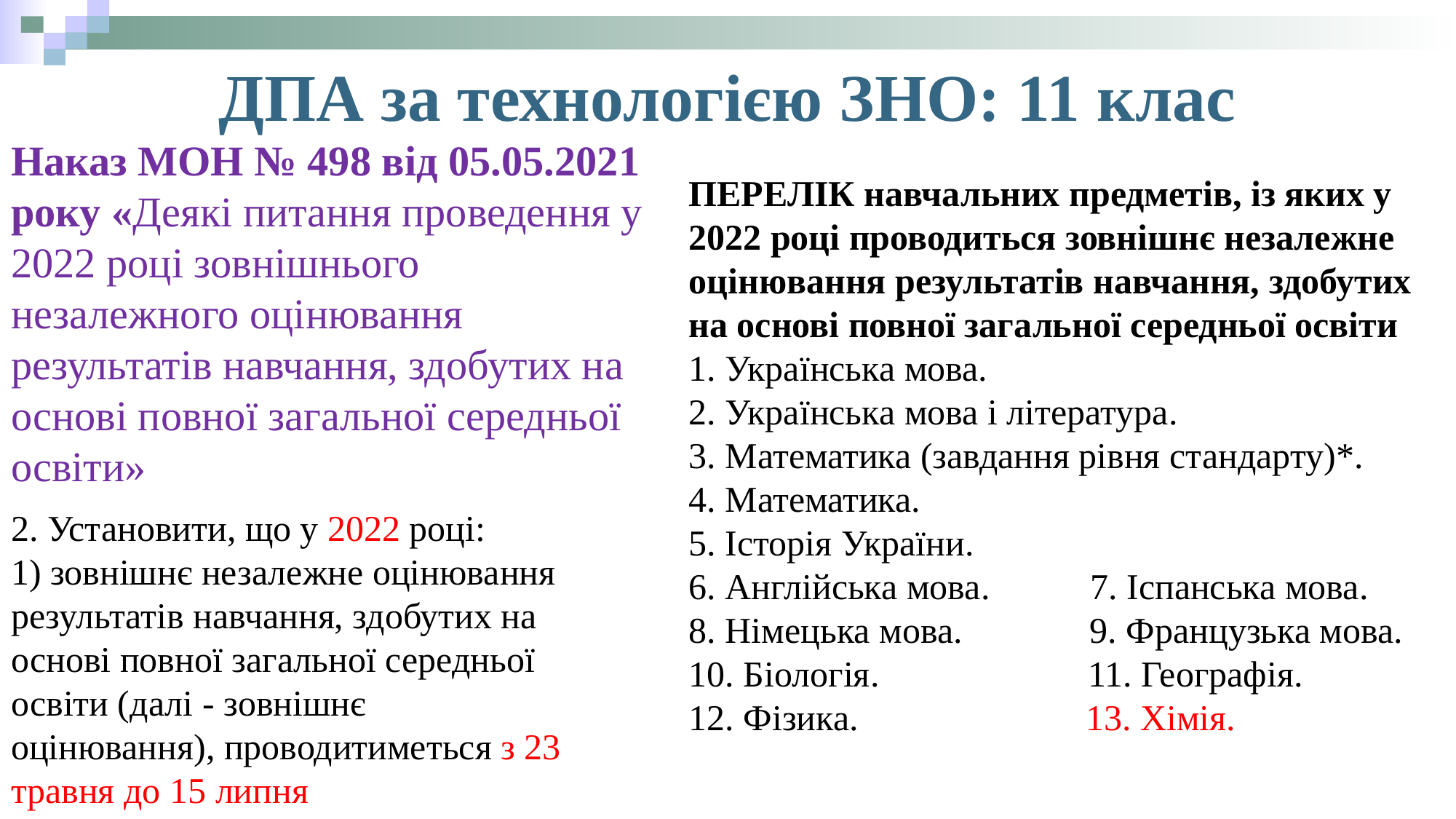

# ДПА за технологією ЗНО: 11 клас
Наказ МОН № 498 від 05.05.2021 року «Деякі питання проведення у 2022 році зовнішнього незалежного оцінювання результатів навчання, здобутих на основі повної загальної середньої освіти»
ПЕРЕЛІК навчальних предметів, із яких у 2022 році проводиться зовнішнє незалежне оцінювання результатів навчання, здобутих на основі повної загальної середньої освіти
1. Українська мова.
2. Українська мова і література.
3. Математика (завдання рівня стандарту)*.
4. Математика.
5. Історія України.
6. Англійська мова.           7. Іспанська мова.
8. Німецька мова.              9. Французька мова.
10. Біологія.                       11. Географія.
12. Фізика.                         13. Хімія.

2. Установити, що у 2022 році:
1) зовнішнє незалежне оцінювання результатів навчання, здобутих на основі повної загальної середньої освіти (далі - зовнішнє оцінювання), проводитиметься з 23 травня до 15 липня